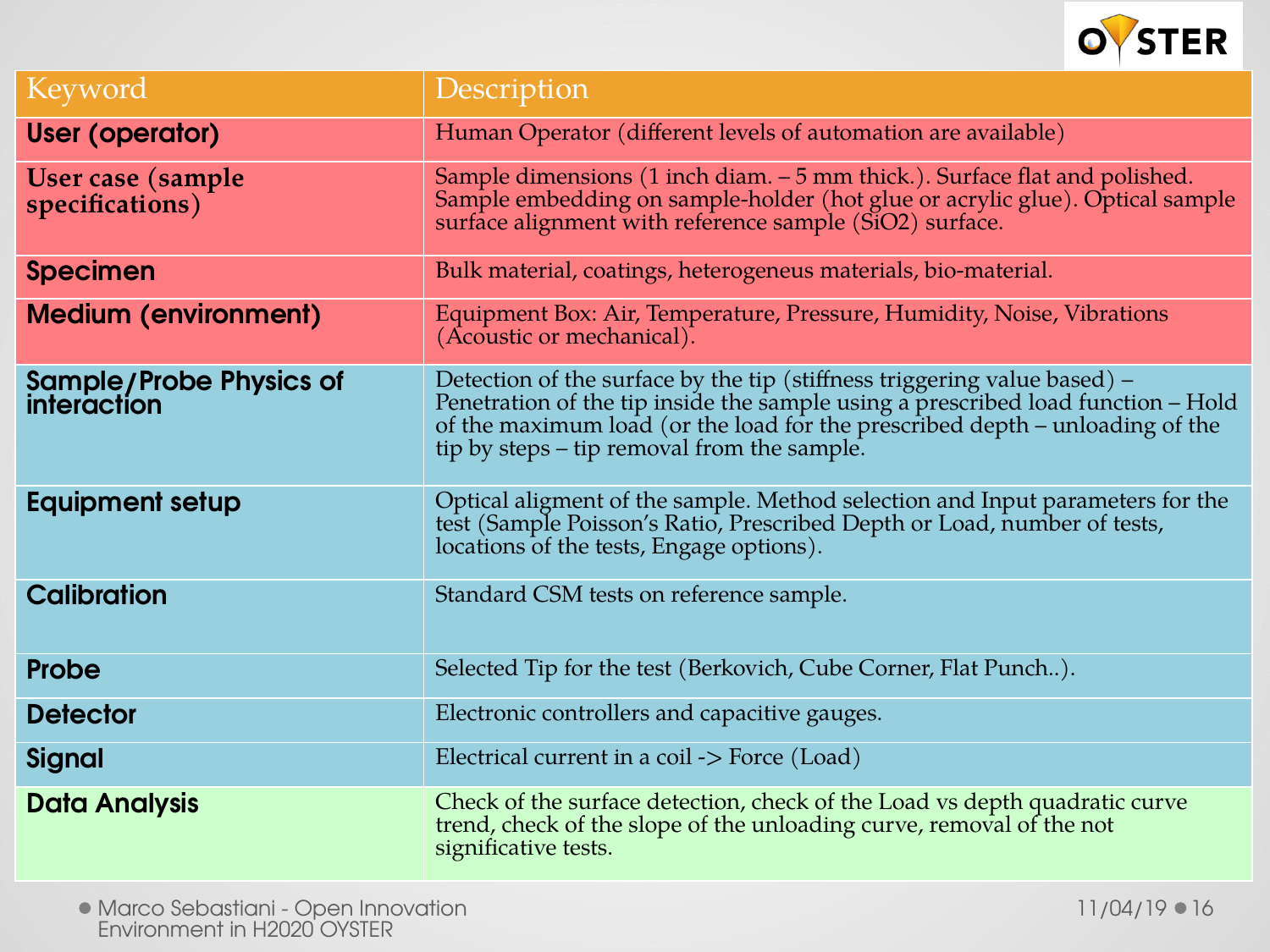

| Keyword | Description |
| --- | --- |
| User (operator) | Human Operator (different levels of automation are available) |
| User case (sample specifications) | Sample dimensions (1 inch diam. – 5 mm thick.). Surface flat and polished. Sample embedding on sample-holder (hot glue or acrylic glue). Optical sample surface alignment with reference sample (SiO2) surface. |
| Specimen | Bulk material, coatings, heterogeneus materials, bio-material. |
| Medium (environment) | Equipment Box: Air, Temperature, Pressure, Humidity, Noise, Vibrations (Acoustic or mechanical). |
| Sample/Probe Physics of interaction | Detection of the surface by the tip (stiffness triggering value based) – Penetration of the tip inside the sample using a prescribed load function – Hold of the maximum load (or the load for the prescribed depth – unloading of the tip by steps – tip removal from the sample. |
| Equipment setup | Optical aligment of the sample. Method selection and Input parameters for the test (Sample Poisson’s Ratio, Prescribed Depth or Load, number of tests, locations of the tests, Engage options). |
| Calibration | Standard CSM tests on reference sample. |
| Probe | Selected Tip for the test (Berkovich, Cube Corner, Flat Punch..). |
| Detector | Electronic controllers and capacitive gauges. |
| Signal | Electrical current in a coil -> Force (Load) |
| Data Analysis | Check of the surface detection, check of the Load vs depth quadratic curve trend, check of the slope of the unloading curve, removal of the not significative tests. |
Marco Sebastiani - Open Innovation Environment in H2020 OYSTER
11/04/19
16